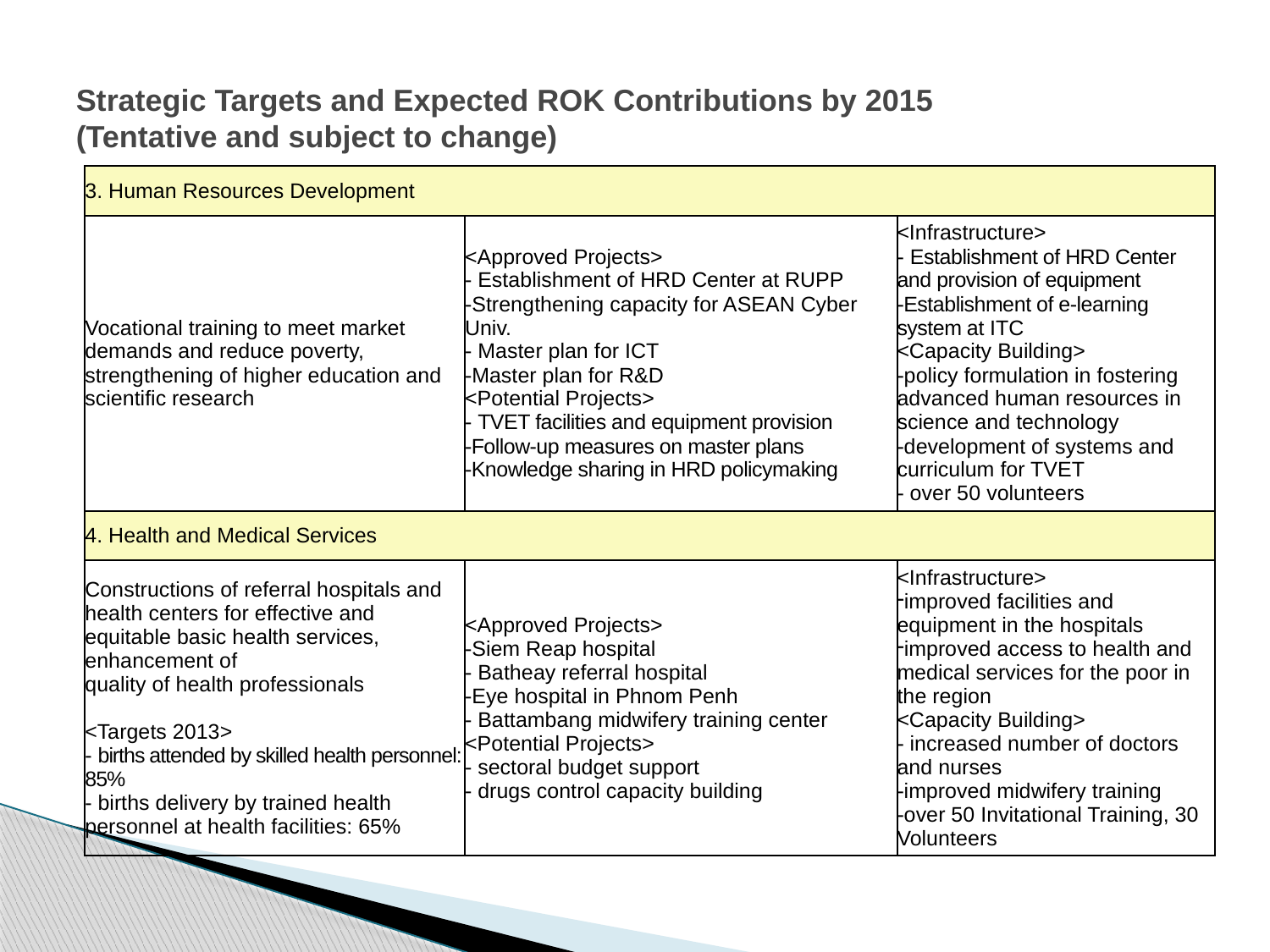

# Strategic Targets and Expected ROK Contributions by 2015 (Tentative and subject to change)
| 3. Human Resources Development |  |  |
| --- | --- | --- |
| Vocational training to meet market demands and reduce poverty, strengthening of higher education and scientific research | <Approved Projects> - Establishment of HRD Center at RUPP -Strengthening capacity for ASEAN Cyber Univ. - Master plan for ICT -Master plan for R&D <Potential Projects> - TVET facilities and equipment provision -Follow-up measures on master plans -Knowledge sharing in HRD policymaking | <Infrastructure> - Establishment of HRD Center and provision of equipment -Establishment of e-learning system at ITC <Capacity Building> -policy formulation in fostering advanced human resources in science and technology -development of systems and curriculum for TVET - over 50 volunteers |
| 4. Health and Medical Services |  |  |
| Constructions of referral hospitals and health centers for effective and equitable basic health services, enhancement of quality of health professionals <Targets 2013> - births attended by skilled health personnel: 85% - births delivery by trained health personnel at health facilities: 65% | <Approved Projects> -Siem Reap hospital - Batheay referral hospital -Eye hospital in Phnom Penh - Battambang midwifery training center <Potential Projects> - sectoral budget support - drugs control capacity building | <Infrastructure> improved facilities and equipment in the hospitals improved access to health and medical services for the poor in the region <Capacity Building> - increased number of doctors and nurses -improved midwifery training -over 50 Invitational Training, 30 Volunteers |